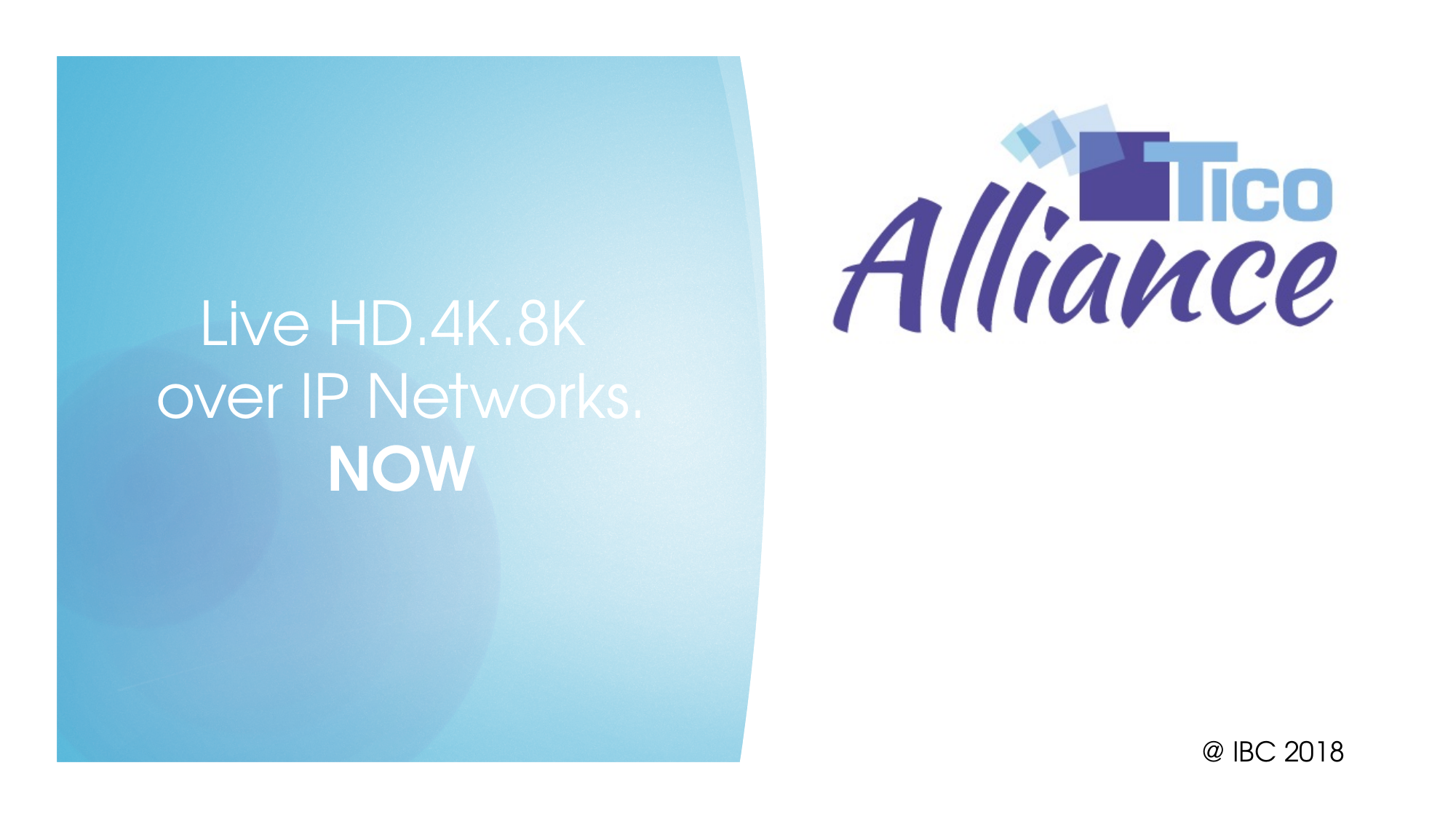

# Live HD.4K.8K over IP Networks. NOW
@ IBC 2018